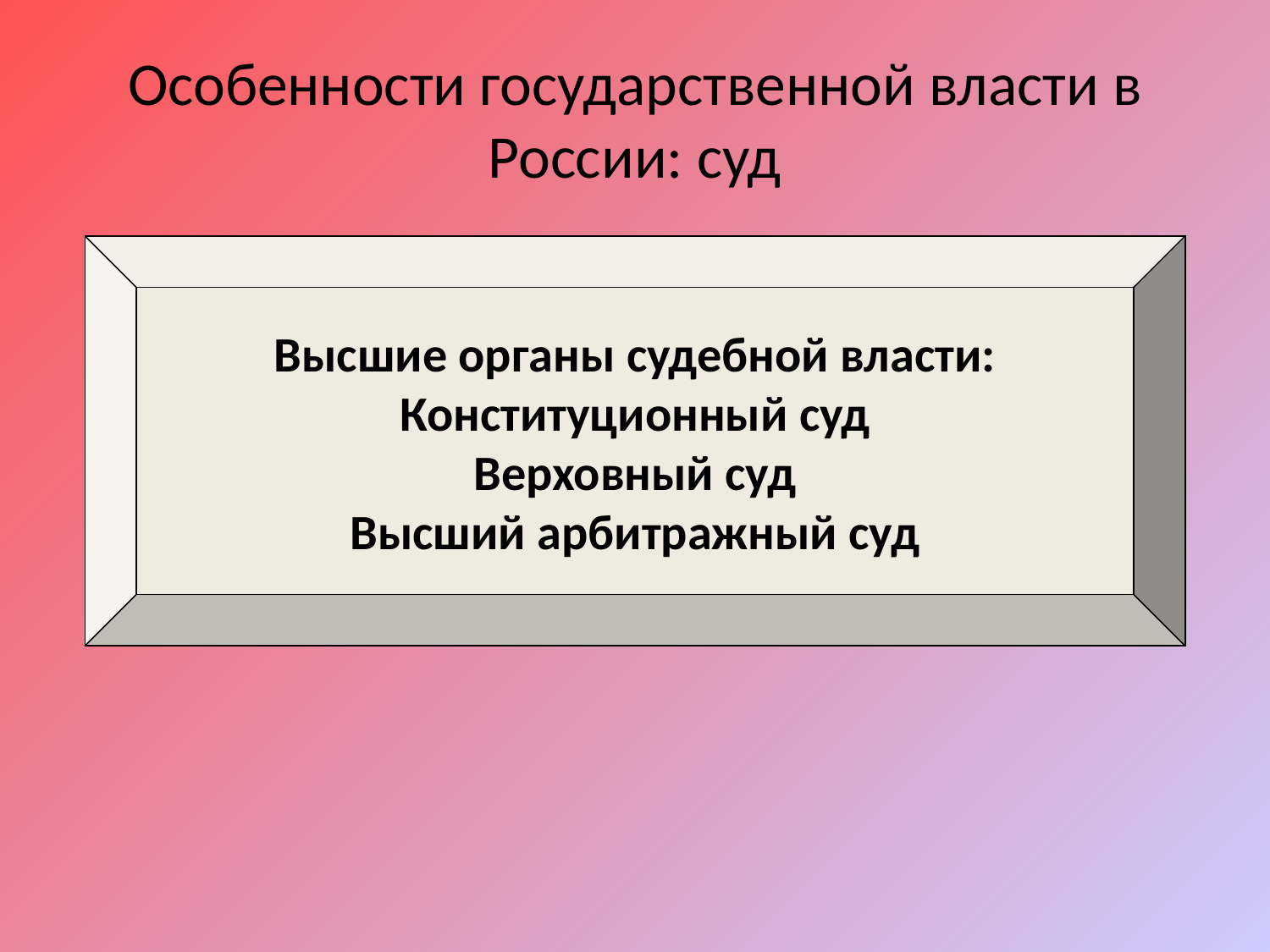

# Особенности государственной власти в России: суд
Высшие органы судебной власти:
Конституционный суд
Верховный суд
Высший арбитражный суд